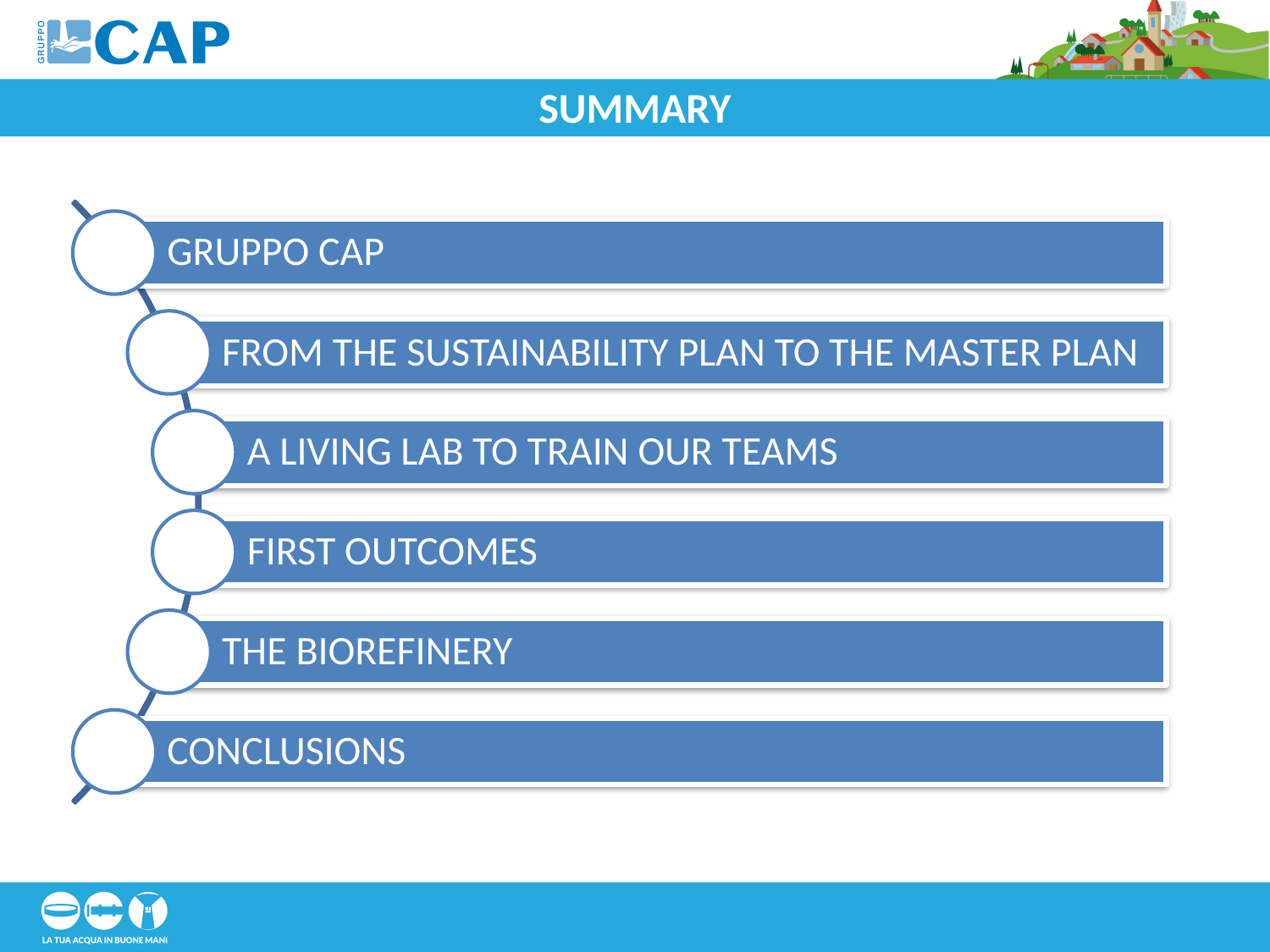

# SUMMARY
GRUPPO CAP
FROM THE SUSTAINABILITY PLAN TO THE MASTER PLAN
A LIVING LAB TO TRAIN OUR TEAMS
FIRST OUTCOMES
THE BIOREFINERY
CONCLUSIONS